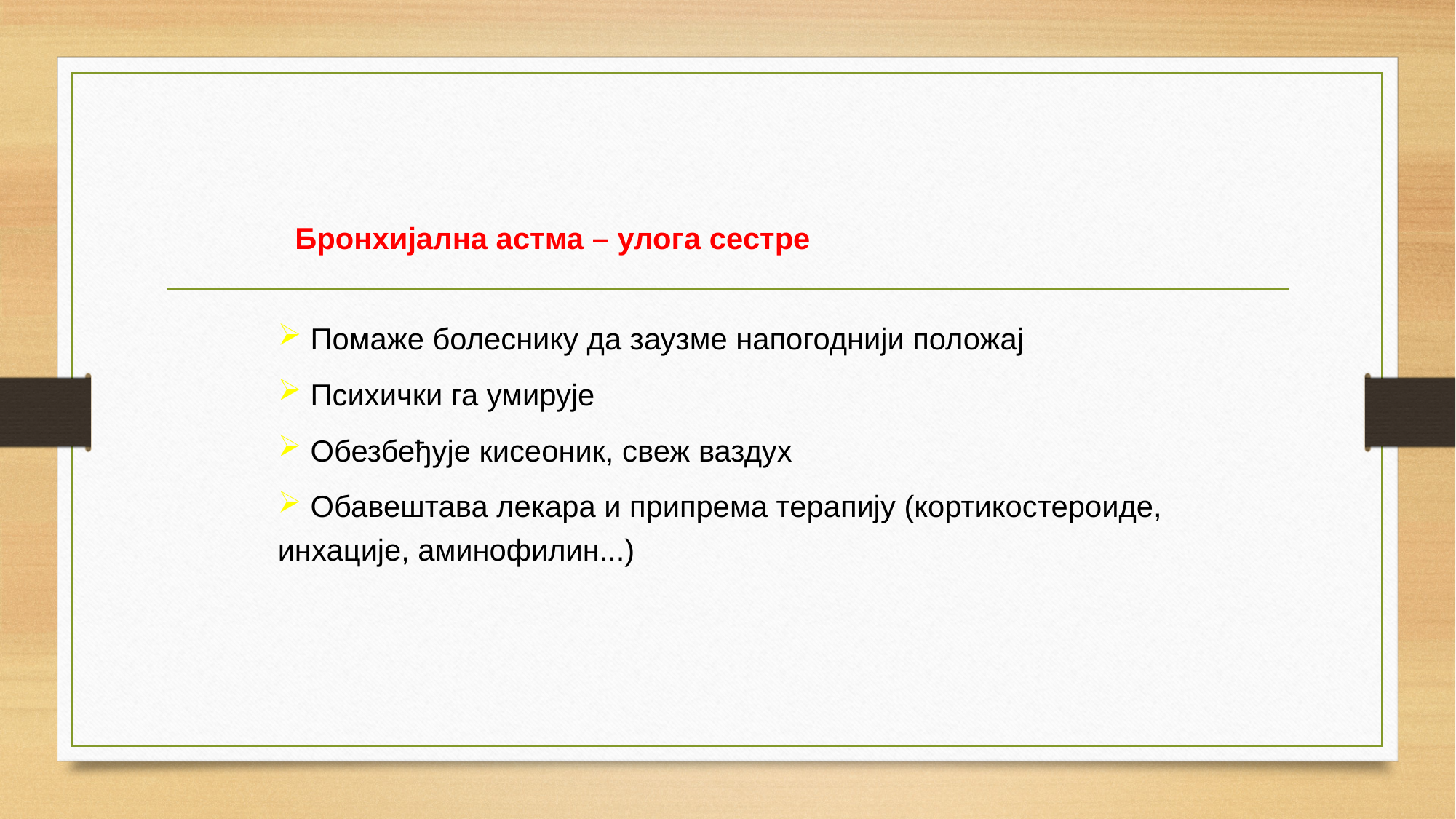

Бронхијална астма – улога сестре
 Помаже болеснику да заузме напогоднији положај
 Психички га умирује
 Обезбеђује кисеоник, свеж ваздух
 Обавештава лекара и припрема терапију (кортикостероиде, инхације, аминофилин...)